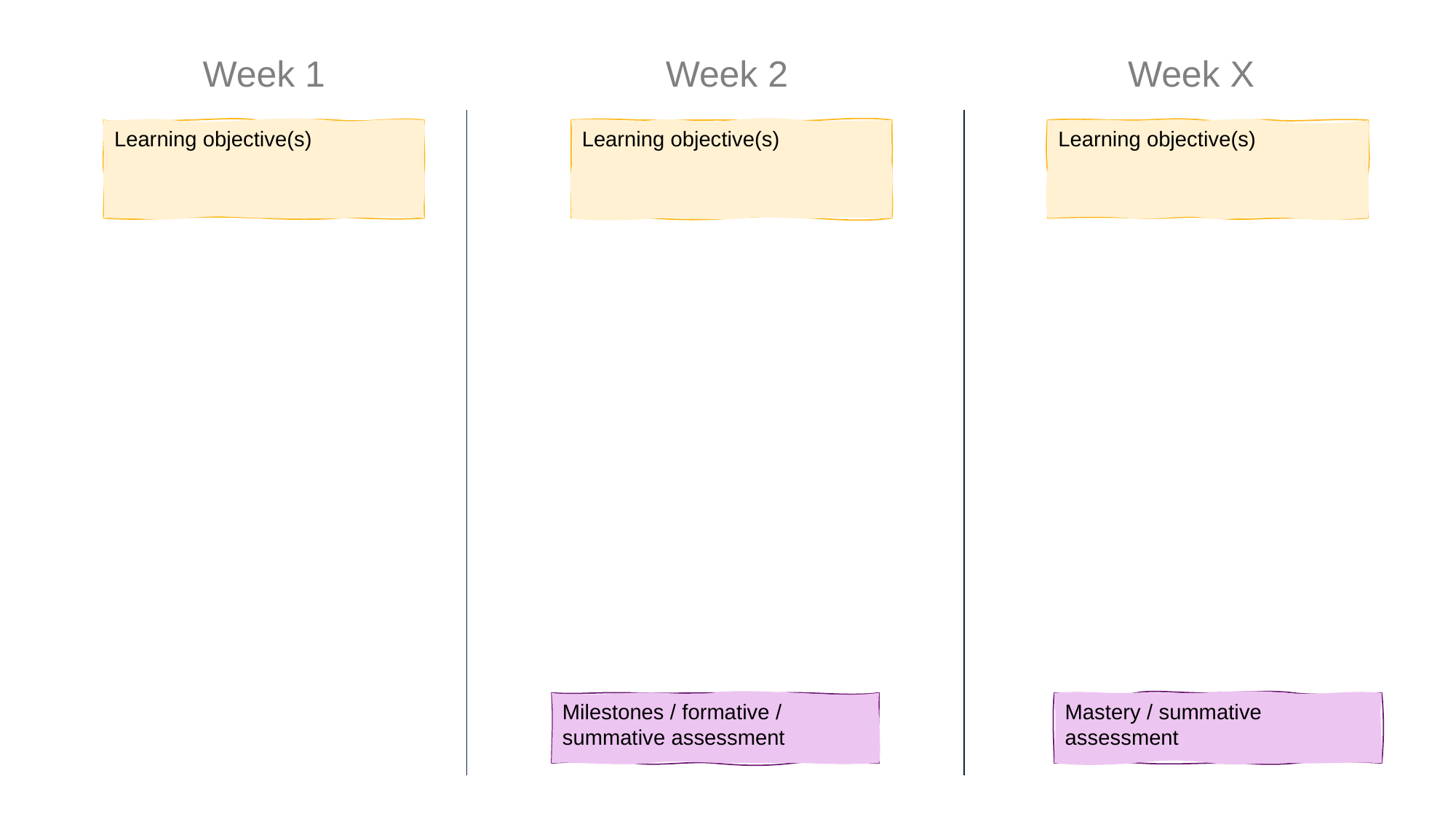

Week 1
Week 2
Week X
Learning objective(s)
Learning objective(s)
Learning objective(s)
Milestones / formative / summative assessment
Mastery / summative assessment